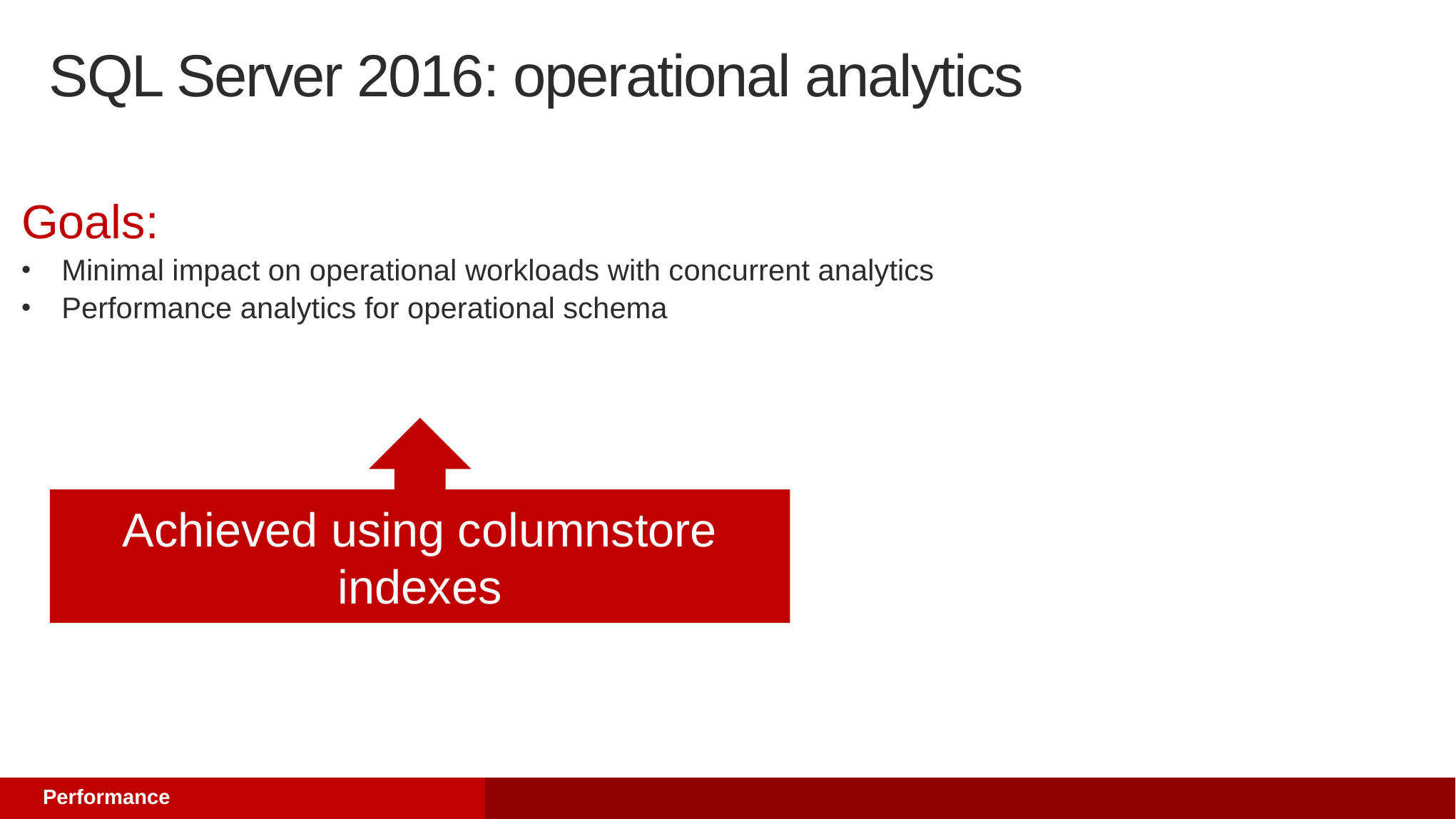

# SQL Server 2016: operational analytics
Goals:
Minimal impact on operational workloads with concurrent analytics
Performance analytics for operational schema

Achieved using columnstore indexes
Performance